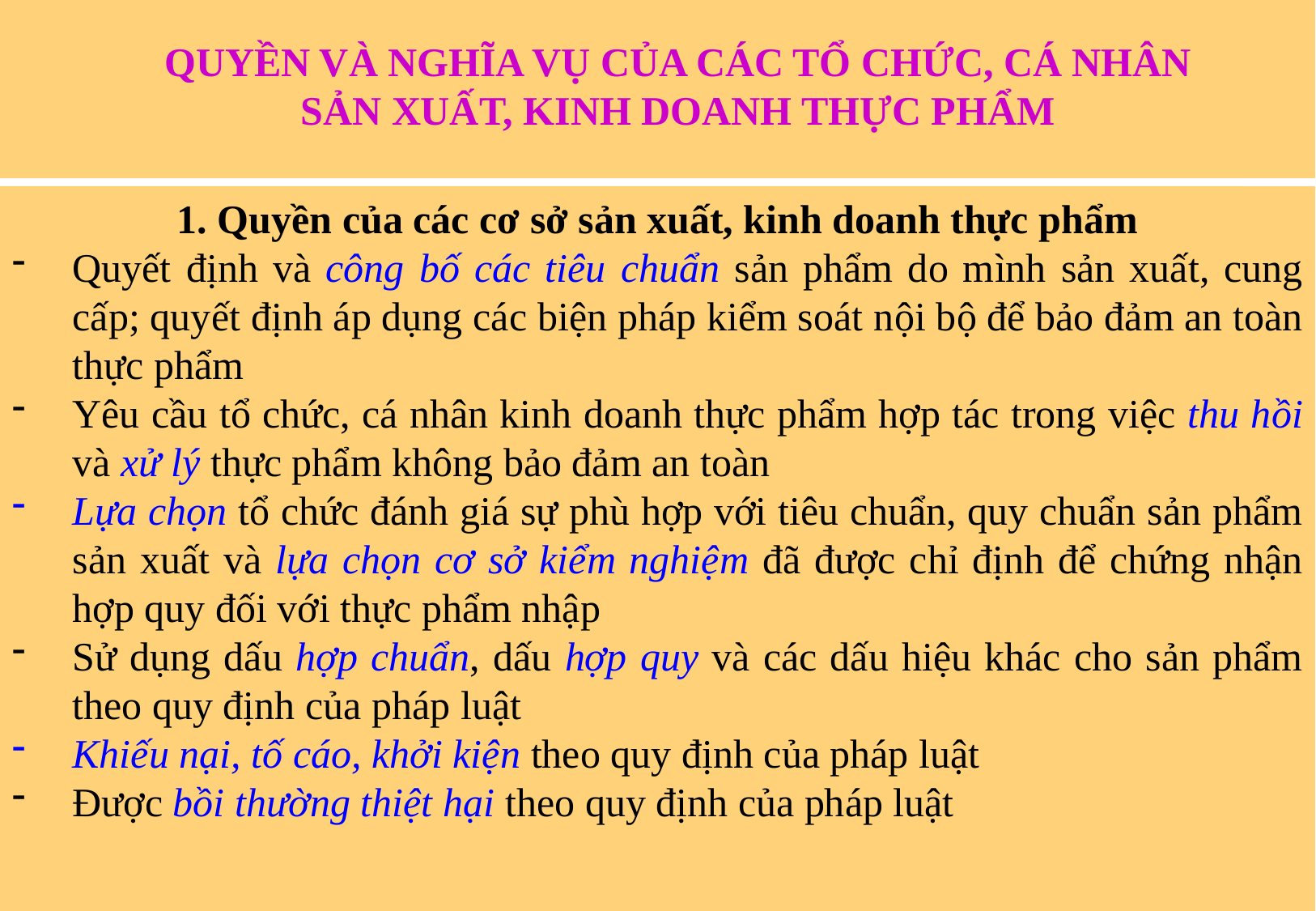

QUYỀN VÀ NGHĨA VỤ CỦA CÁC TỔ CHỨC, CÁ NHÂN SẢN XUẤT, KINH DOANH THỰC PHẨM
1. Quyền của các cơ sở sản xuất, kinh doanh thực phẩm
Quyết định và công bố các tiêu chuẩn sản phẩm do mình sản xuất, cung cấp; quyết định áp dụng các biện pháp kiểm soát nội bộ để bảo đảm an toàn thực phẩm
Yêu cầu tổ chức, cá nhân kinh doanh thực phẩm hợp tác trong việc thu hồi và xử lý thực phẩm không bảo đảm an toàn
Lựa chọn tổ chức đánh giá sự phù hợp với tiêu chuẩn, quy chuẩn sản phẩm sản xuất và lựa chọn cơ sở kiểm nghiệm đã được chỉ định để chứng nhận hợp quy đối với thực phẩm nhập
Sử dụng dấu hợp chuẩn, dấu hợp quy và các dấu hiệu khác cho sản phẩm theo quy định của pháp luật
Khiếu nại, tố cáo, khởi kiện theo quy định của pháp luật
Được bồi thường thiệt hại theo quy định của pháp luật